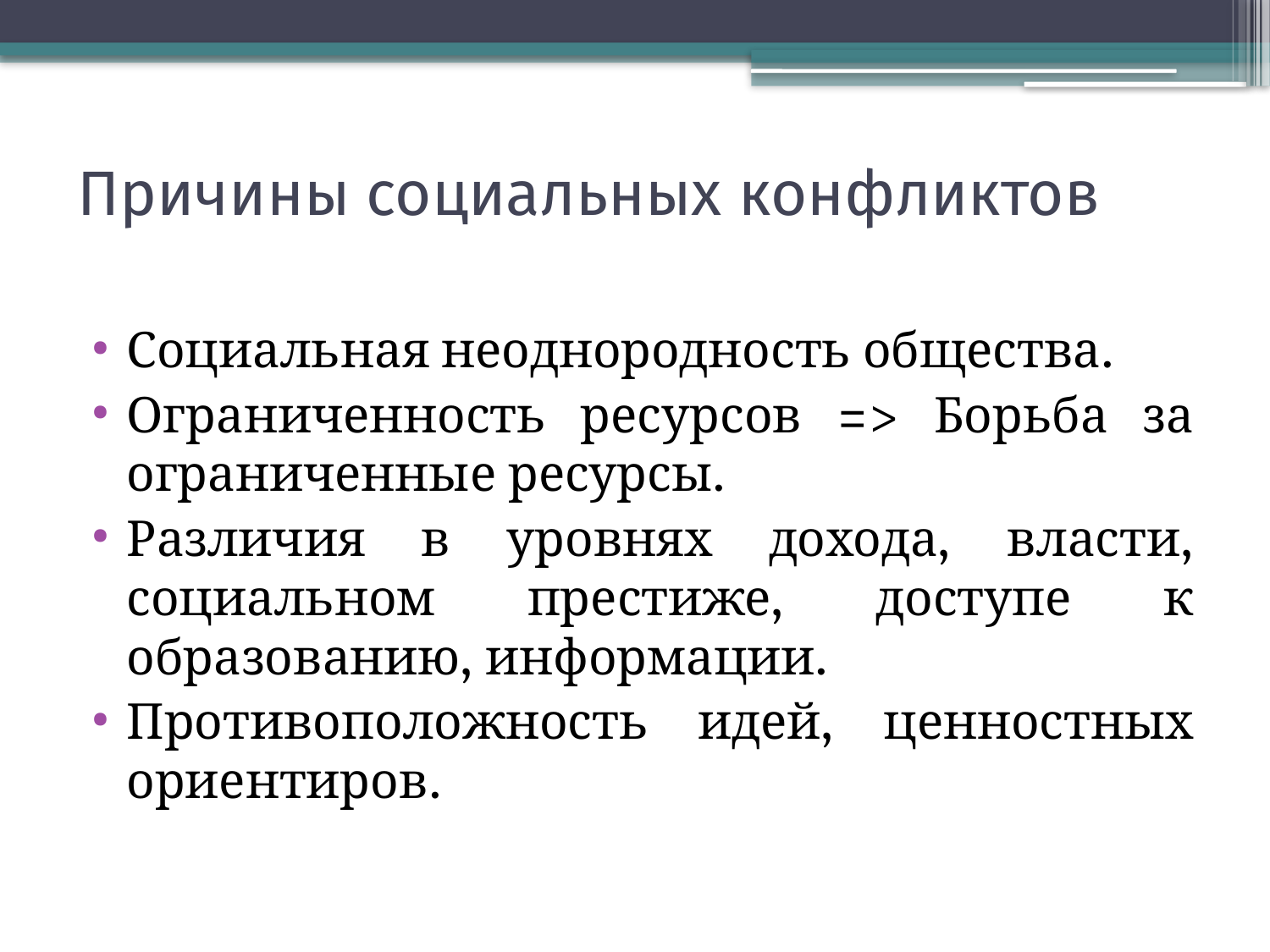

# Причины социальных конфликтов
Социальная неоднородность общества.
Ограниченность ресурсов => Борьба за ограниченные ресурсы.
Различия в уровнях дохода, власти, социальном престиже, доступе к образованию, информации.
Противоположность идей, ценностных ориентиров.